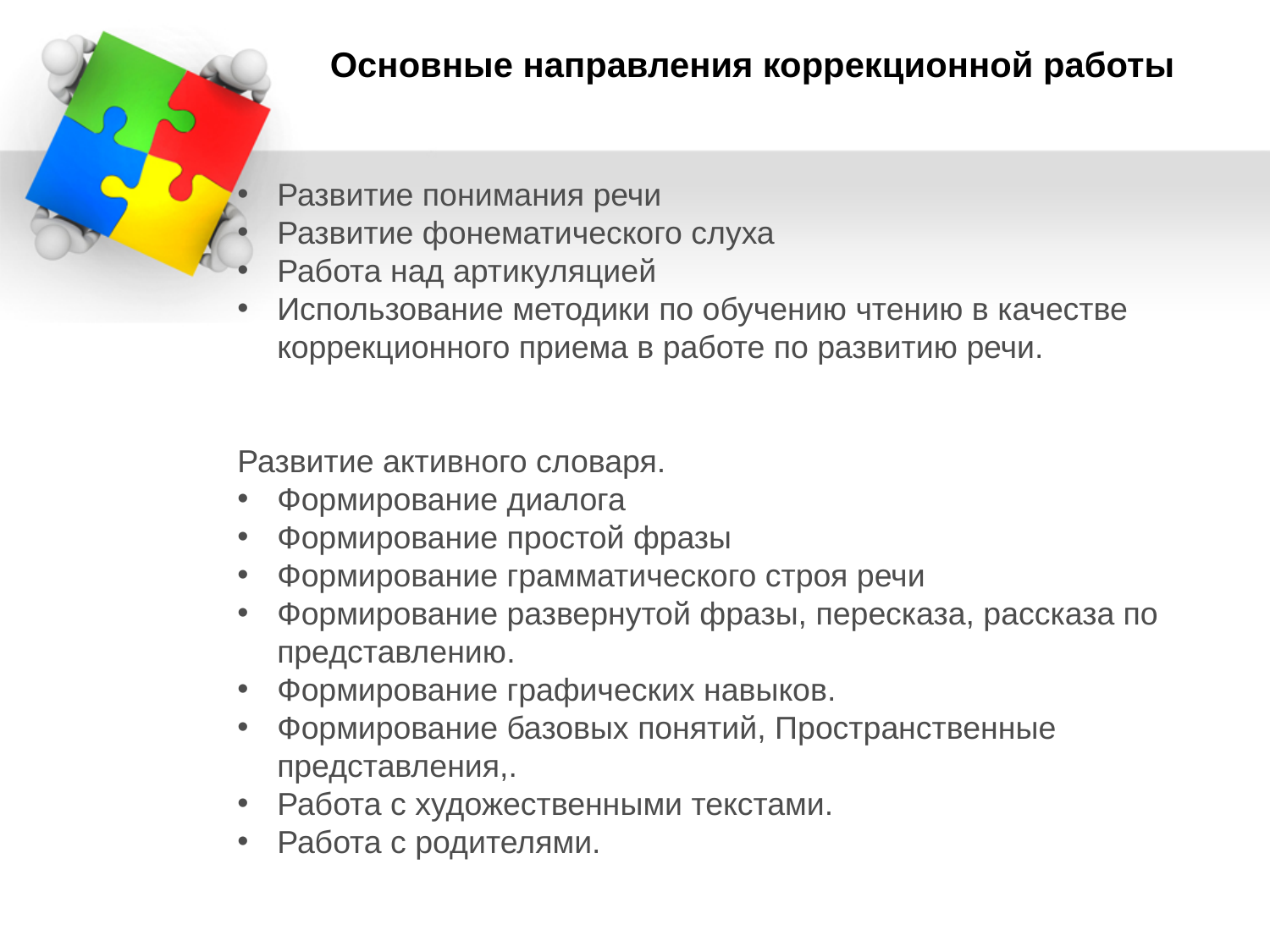

Основные направления коррекционной работы

Развитие понимания речи
Развитие фонематического слуха
Работа над артикуляцией
Использование методики по обучению чтению в качестве коррекционного приема в работе по развитию речи.

Развитие активного словаря.
Формирование диалога
Формирование простой фразы
Формирование грамматического строя речи
Формирование развернутой фразы, пересказа, рассказа по представлению.
Формирование графических навыков.
Формирование базовых понятий, Пространственные представления,.
Работа с художественными текстами.
Работа с родителями.